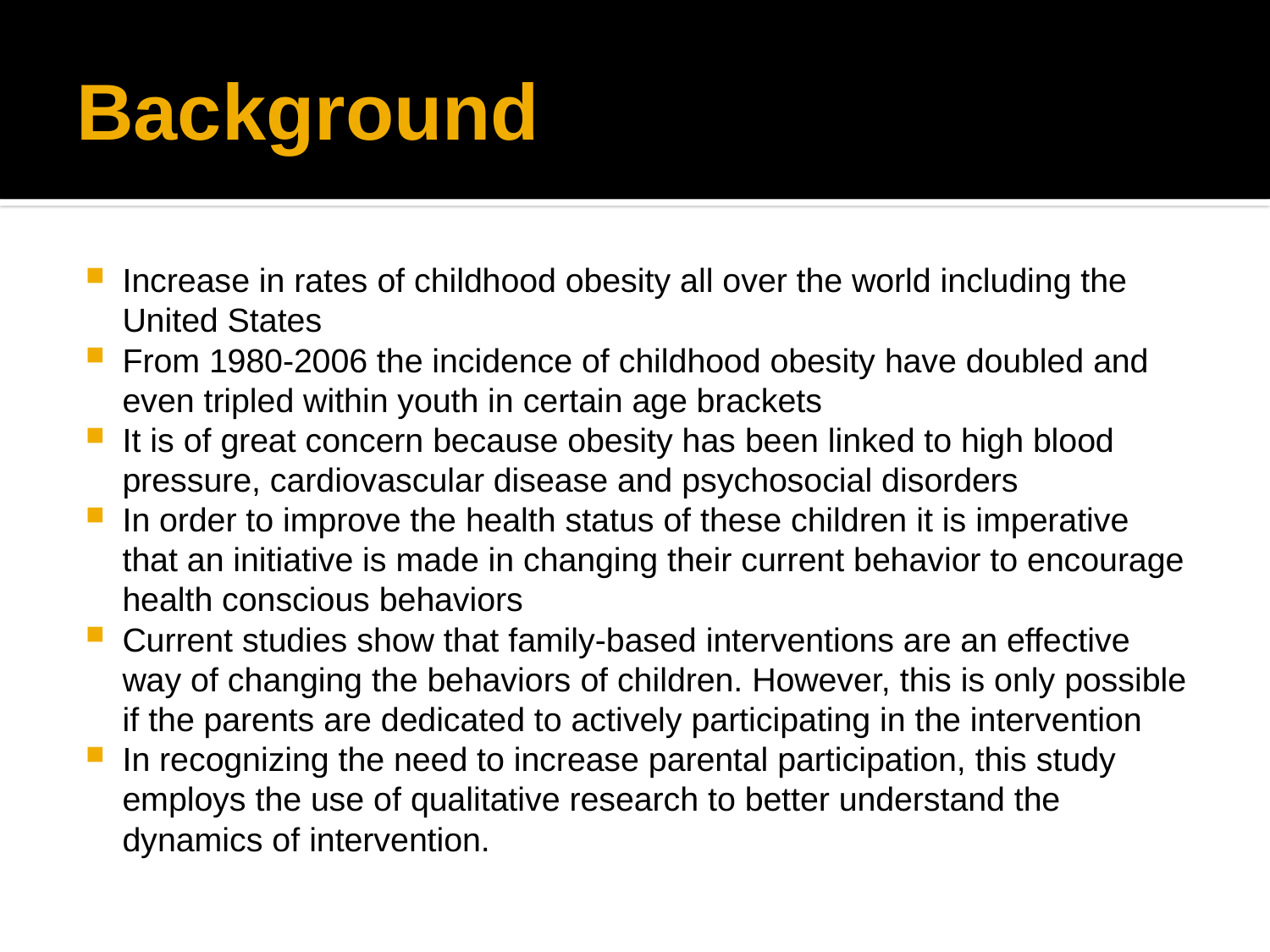

# Background
Increase in rates of childhood obesity all over the world including the United States
From 1980-2006 the incidence of childhood obesity have doubled and even tripled within youth in certain age brackets
It is of great concern because obesity has been linked to high blood pressure, cardiovascular disease and psychosocial disorders
In order to improve the health status of these children it is imperative that an initiative is made in changing their current behavior to encourage health conscious behaviors
Current studies show that family-based interventions are an effective way of changing the behaviors of children. However, this is only possible if the parents are dedicated to actively participating in the intervention
In recognizing the need to increase parental participation, this study employs the use of qualitative research to better understand the dynamics of intervention.